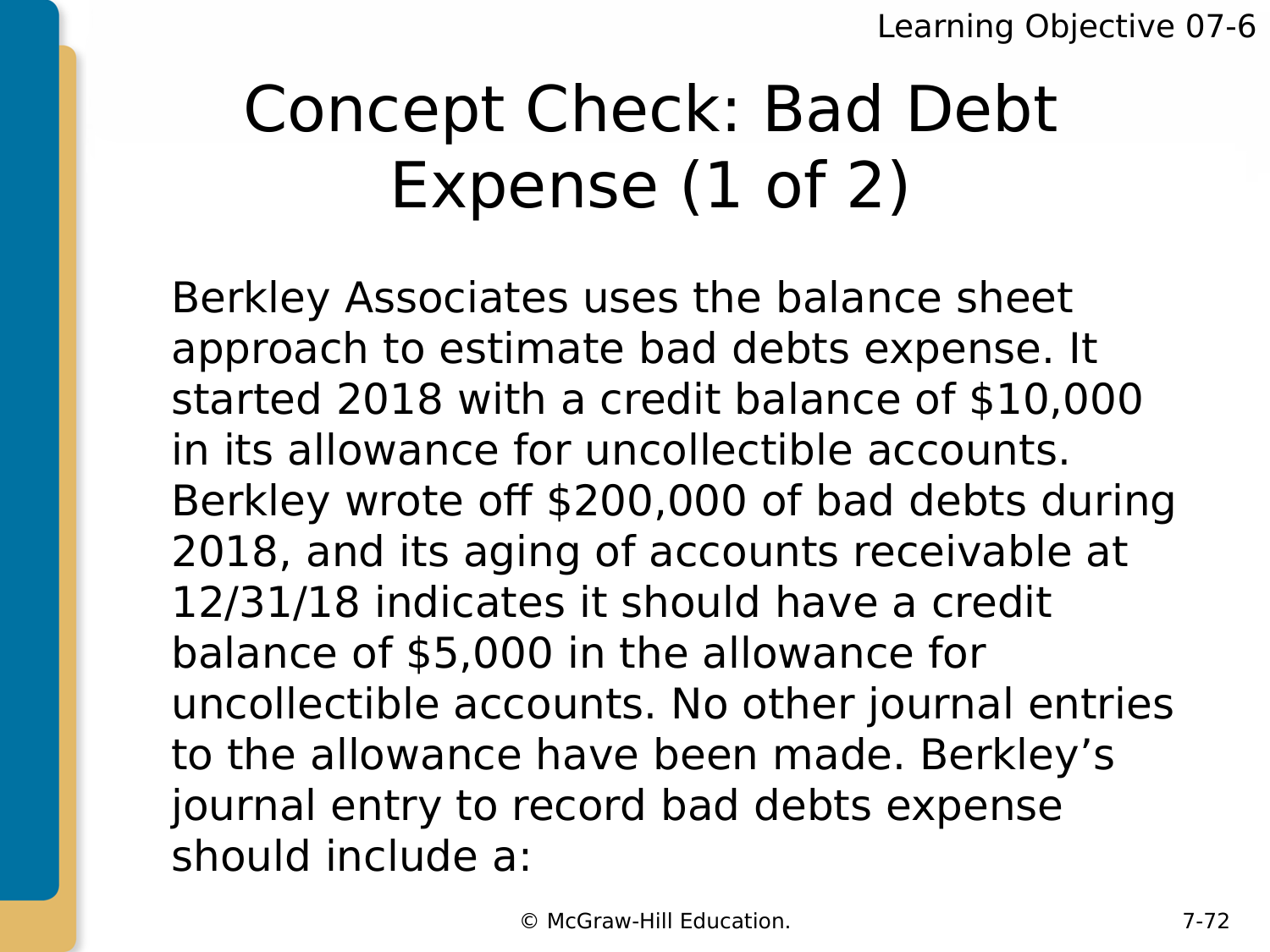

Learning Objective 07-6
# Concept Check: Bad Debt Expense (1 of 2)
Berkley Associates uses the balance sheet approach to estimate bad debts expense. It started 2018 with a credit balance of $10,000 in its allowance for uncollectible accounts. Berkley wrote off $200,000 of bad debts during 2018, and its aging of accounts receivable at 12/31/18 indicates it should have a credit balance of $5,000 in the allowance for uncollectible accounts. No other journal entries to the allowance have been made. Berkley’s journal entry to record bad debts expense should include a: